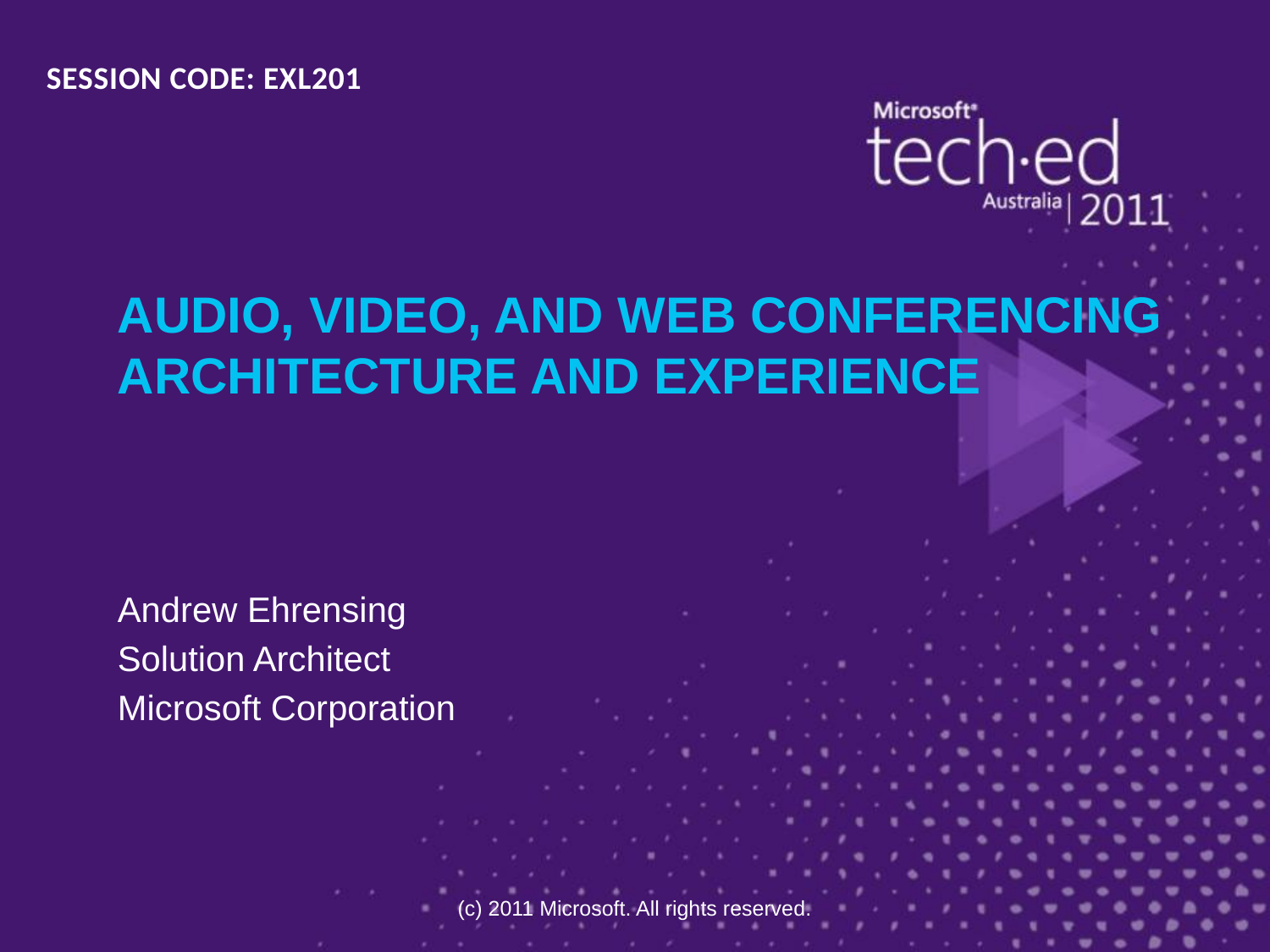

SESSION CODE: EXL201
# Audio, Video, and Web Conferencing architecture and experience
Andrew Ehrensing
Solution Architect
Microsoft Corporation
(c) 2011 Microsoft. All rights reserved.